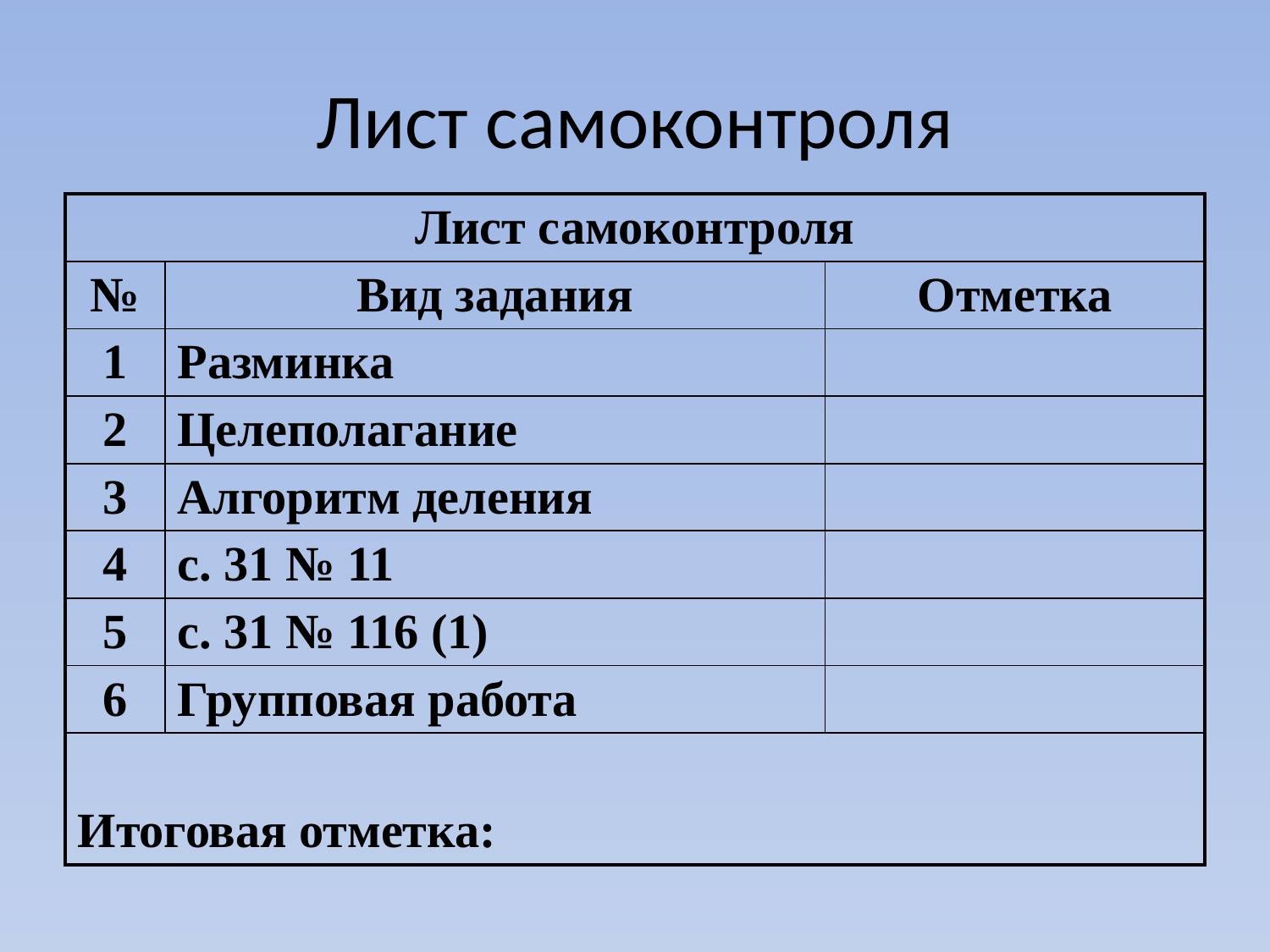

# Лист самоконтроля
| Лист самоконтроля |  |  |
| --- | --- | --- |
| № | Вид задания | Отметка |
| 1 | Разминка |  |
| 2 | Целеполагание |  |
| 3 | Алгоритм деления |  |
| 4 | с. 31 № 11 |  |
| 5 | с. 31 № 116 (1) |  |
| 6 | Групповая работа |  |
| Итоговая отметка: |  |  |